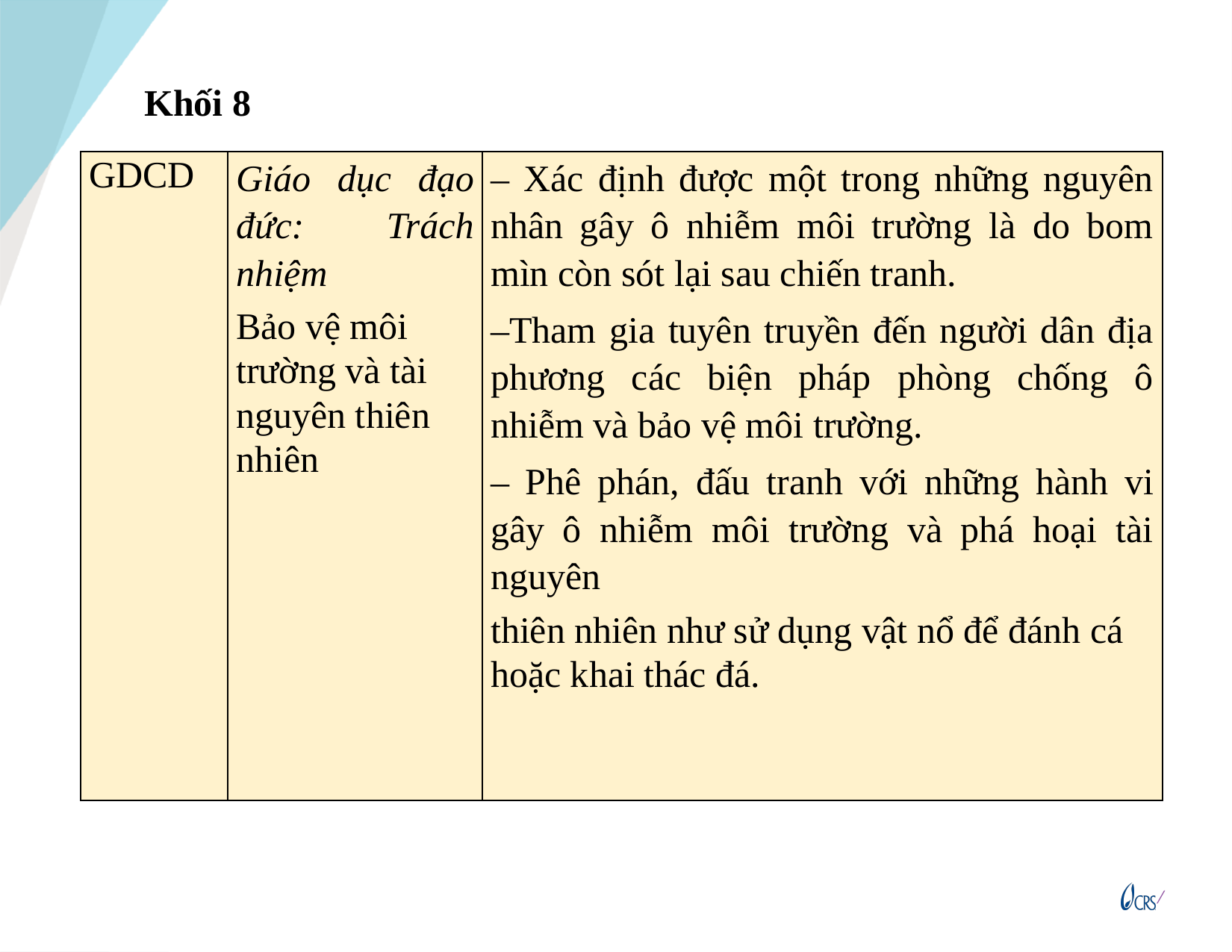

Khối 8
| GDCD | Giáo dục đạo đức: Trách nhiệm Bảo vệ môi trường và tài nguyên thiên nhiên | – Xác định được một trong những nguyên nhân gây ô nhiễm môi trường là do bom mìn còn sót lại sau chiến tranh. –Tham gia tuyên truyền đến người dân địa phương các biện pháp phòng chống ô nhiễm và bảo vệ môi trường. – Phê phán, đấu tranh với những hành vi gây ô nhiễm môi trường và phá hoại tài nguyên thiên nhiên như sử dụng vật nổ để đánh cá hoặc khai thác đá. |
| --- | --- | --- |
22